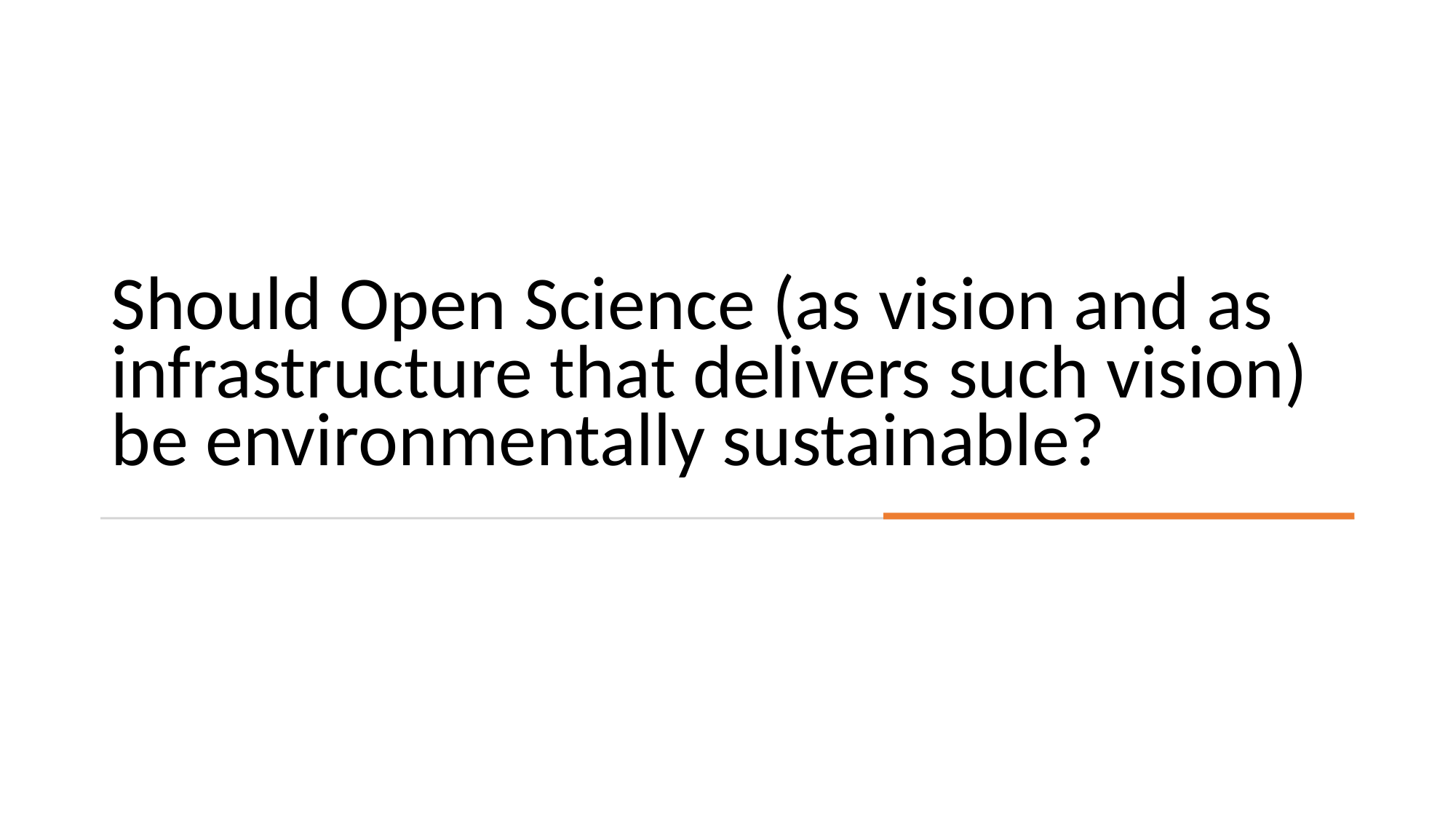

# Should Open Science (as vision and as infrastructure that delivers such vision) be environmentally sustainable?